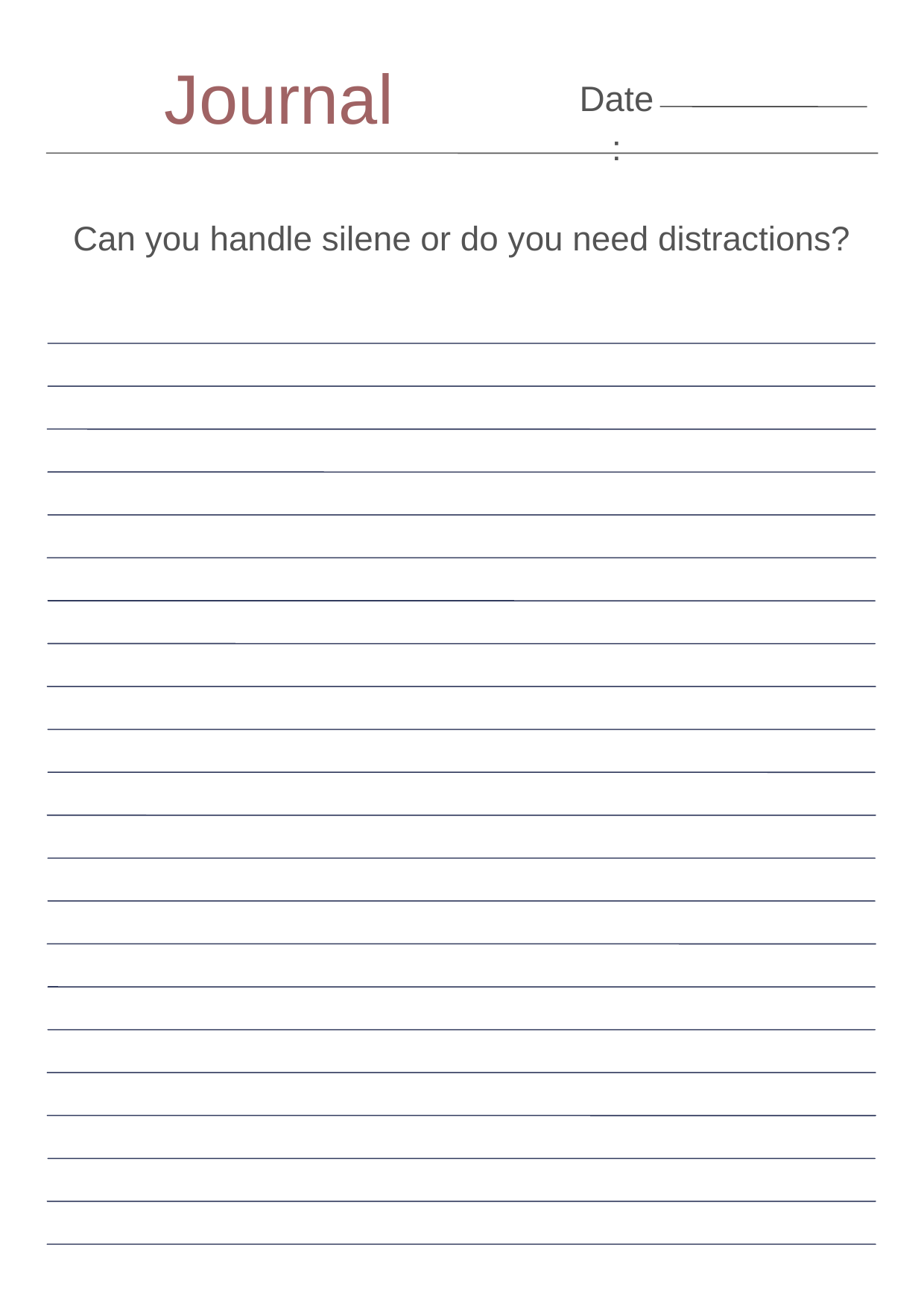

Journal
Date:

Can you handle silene or do you need distractions?